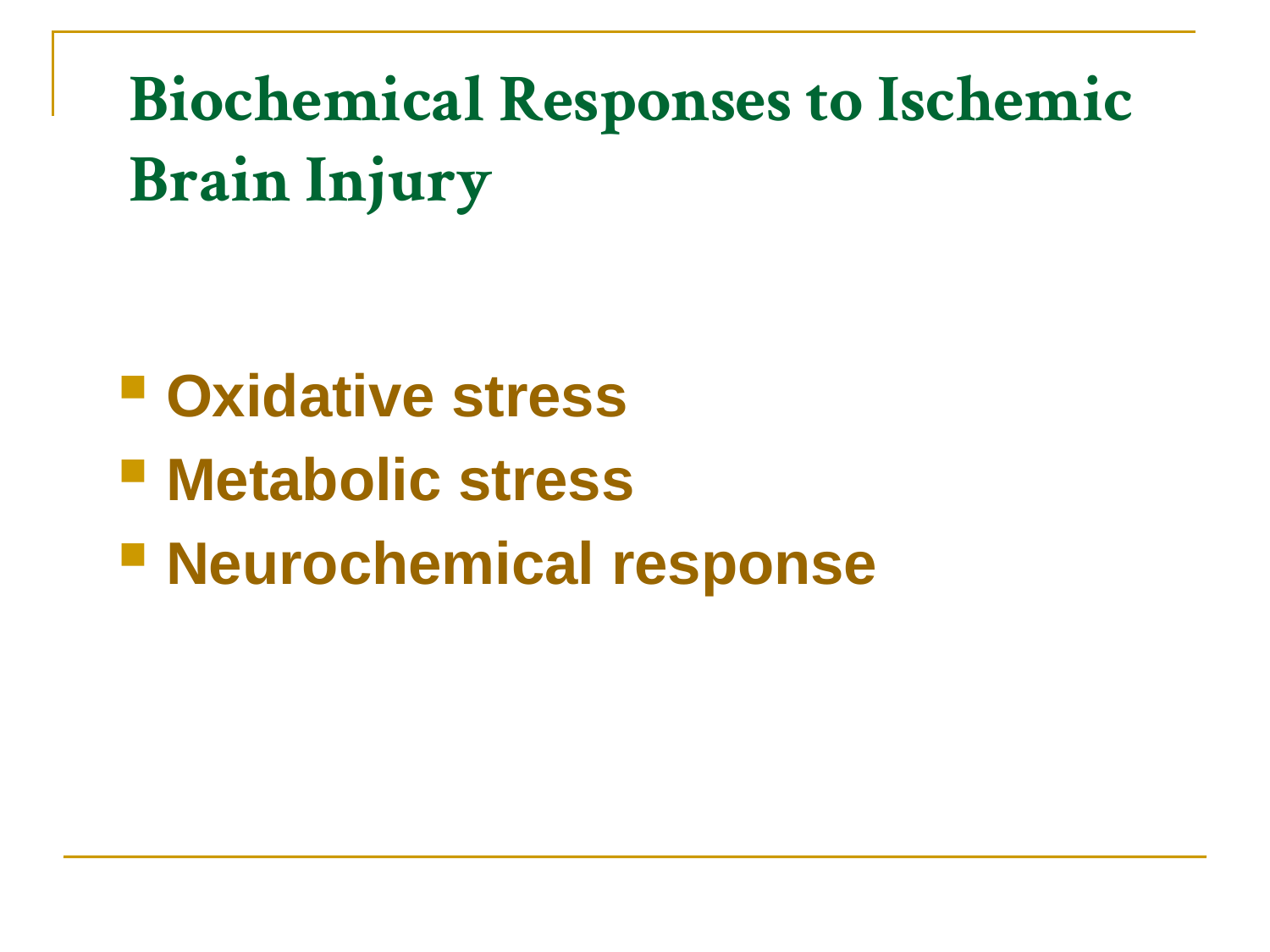

# Biochemical Responses to Ischemic Brain Injury
Oxidative stress
Metabolic stress
Neurochemical response